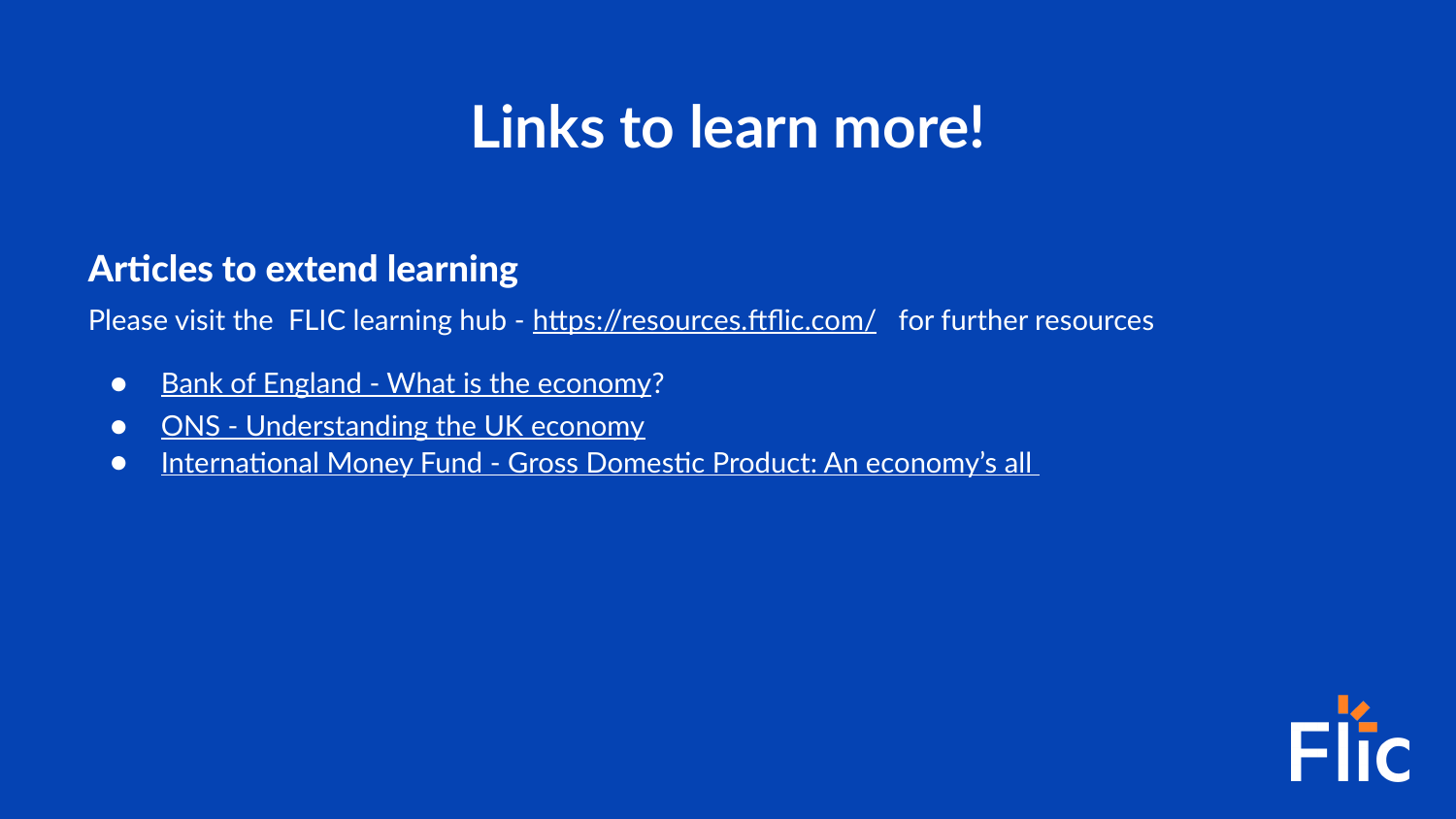

Links to learn more!
Articles to extend learning
Please visit the  FLIC learning hub - https://resources.ftflic.com/   for further resources
Bank of England - What is the economy?
ONS - Understanding the UK economy
International Money Fund - Gross Domestic Product: An economy’s all